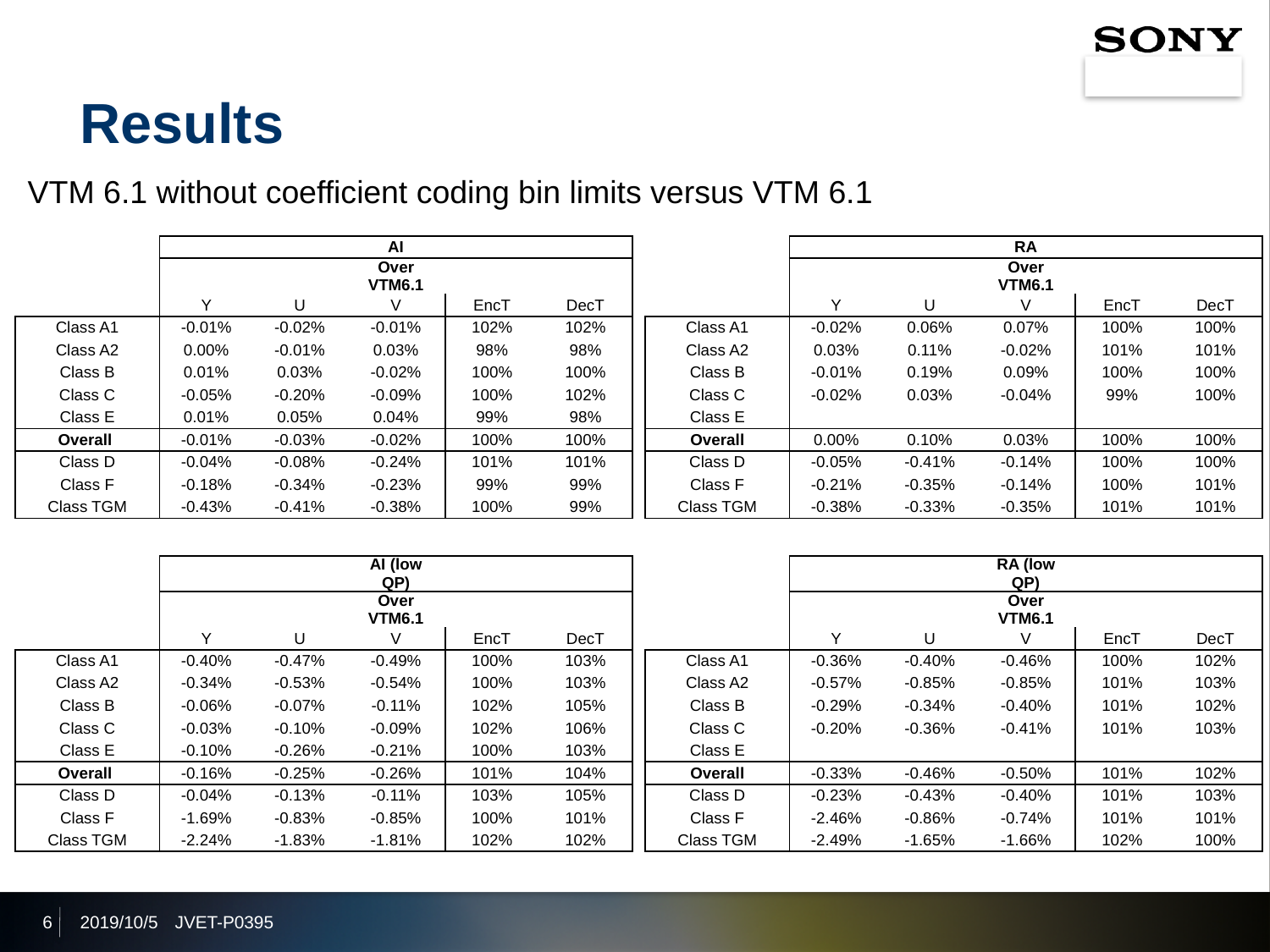

# Results
VTM 6.1 without coefficient coding bin limits versus VTM 6.1
|  |  |  | AI |  |  |
| --- | --- | --- | --- | --- | --- |
|  |  |  | Over VTM6.1 |  |  |
|  | Y | U | V | EncT | DecT |
| Class A1 | -0.01% | -0.02% | -0.01% | 102% | 102% |
| Class A2 | 0.00% | -0.01% | 0.03% | 98% | 98% |
| Class B | 0.01% | 0.03% | -0.02% | 100% | 100% |
| Class C | -0.05% | -0.20% | -0.09% | 100% | 102% |
| Class E | 0.01% | 0.05% | 0.04% | 99% | 98% |
| Overall | -0.01% | -0.03% | -0.02% | 100% | 100% |
| Class D | -0.04% | -0.08% | -0.24% | 101% | 101% |
| Class F | -0.18% | -0.34% | -0.23% | 99% | 99% |
| Class TGM | -0.43% | -0.41% | -0.38% | 100% | 99% |
|  |  |  | RA |  |  |
| --- | --- | --- | --- | --- | --- |
|  |  |  | Over VTM6.1 |  |  |
|  | Y | U | V | EncT | DecT |
| Class A1 | -0.02% | 0.06% | 0.07% | 100% | 100% |
| Class A2 | 0.03% | 0.11% | -0.02% | 101% | 101% |
| Class B | -0.01% | 0.19% | 0.09% | 100% | 100% |
| Class C | -0.02% | 0.03% | -0.04% | 99% | 100% |
| Class E |  |  |  |  |  |
| Overall | 0.00% | 0.10% | 0.03% | 100% | 100% |
| Class D | -0.05% | -0.41% | -0.14% | 100% | 100% |
| Class F | -0.21% | -0.35% | -0.14% | 100% | 101% |
| Class TGM | -0.38% | -0.33% | -0.35% | 101% | 101% |
|  |  |  | AI (low QP) |  |  |
| --- | --- | --- | --- | --- | --- |
|  |  |  | Over VTM6.1 |  |  |
|  | Y | U | V | EncT | DecT |
| Class A1 | -0.40% | -0.47% | -0.49% | 100% | 103% |
| Class A2 | -0.34% | -0.53% | -0.54% | 100% | 103% |
| Class B | -0.06% | -0.07% | -0.11% | 102% | 105% |
| Class C | -0.03% | -0.10% | -0.09% | 102% | 106% |
| Class E | -0.10% | -0.26% | -0.21% | 100% | 103% |
| Overall | -0.16% | -0.25% | -0.26% | 101% | 104% |
| Class D | -0.04% | -0.13% | -0.11% | 103% | 105% |
| Class F | -1.69% | -0.83% | -0.85% | 100% | 101% |
| Class TGM | -2.24% | -1.83% | -1.81% | 102% | 102% |
|  |  |  | RA (low QP) |  |  |
| --- | --- | --- | --- | --- | --- |
|  |  |  | Over VTM6.1 |  |  |
|  | Y | U | V | EncT | DecT |
| Class A1 | -0.36% | -0.40% | -0.46% | 100% | 102% |
| Class A2 | -0.57% | -0.85% | -0.85% | 101% | 103% |
| Class B | -0.29% | -0.34% | -0.40% | 101% | 102% |
| Class C | -0.20% | -0.36% | -0.41% | 101% | 103% |
| Class E |  |  |  |  |  |
| Overall | -0.33% | -0.46% | -0.50% | 101% | 102% |
| Class D | -0.23% | -0.43% | -0.40% | 101% | 103% |
| Class F | -2.46% | -0.86% | -0.74% | 101% | 101% |
| Class TGM | -2.49% | -1.65% | -1.66% | 102% | 100% |
6
2019/10/5
JVET-P0395